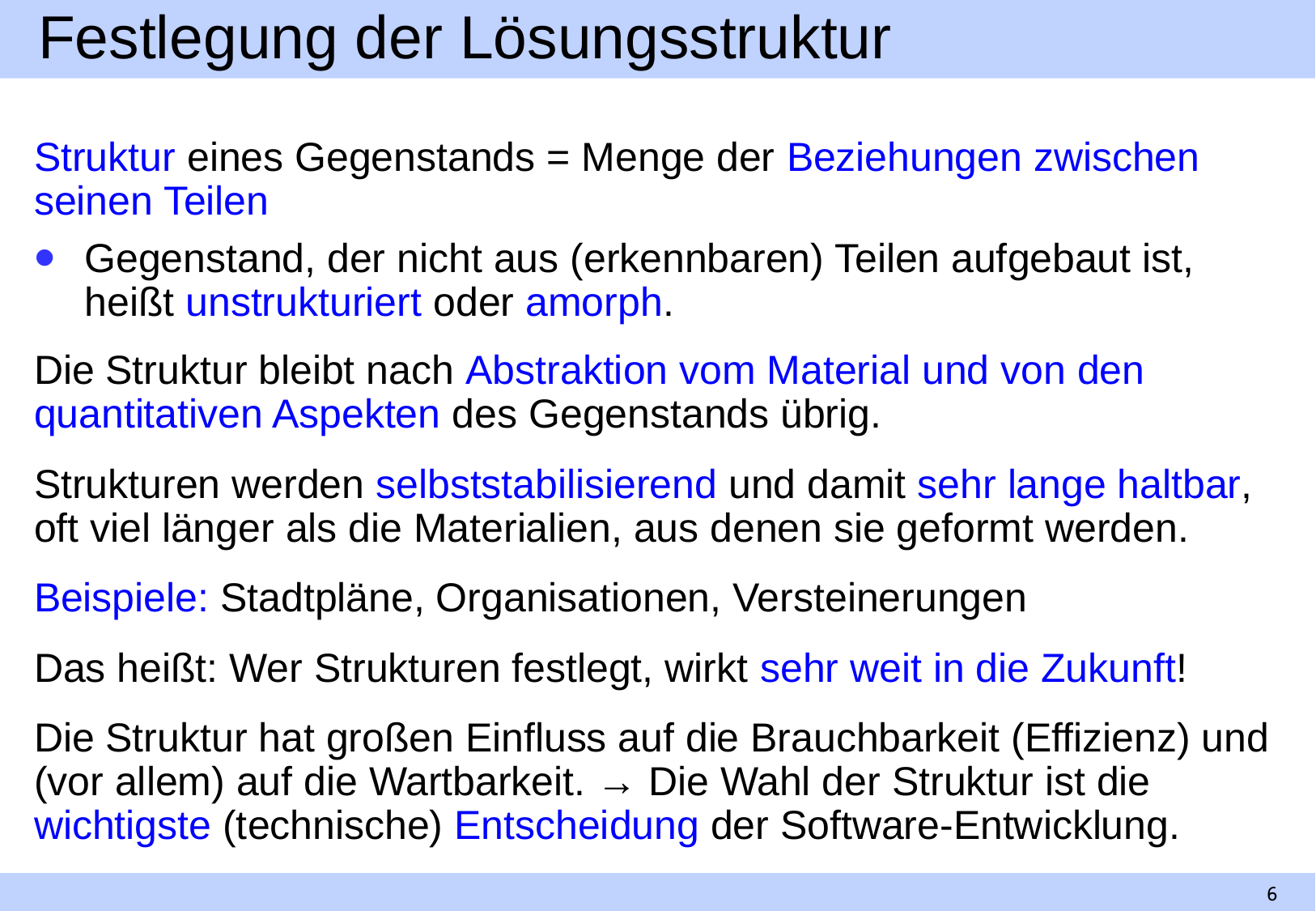

# Festlegung der Lösungsstruktur
Struktur eines Gegenstands = Menge der Beziehungen zwischen seinen Teilen
Gegenstand, der nicht aus (erkennbaren) Teilen aufgebaut ist, heißt unstrukturiert oder amorph.
Die Struktur bleibt nach Abstraktion vom Material und von den quantitativen Aspekten des Gegenstands übrig.
Strukturen werden selbststabilisierend und damit sehr lange haltbar,
oft viel länger als die Materialien, aus denen sie geformt werden.
Beispiele: Stadtpläne, Organisationen, Versteinerungen
Das heißt: Wer Strukturen festlegt, wirkt sehr weit in die Zukunft!
Die Struktur hat großen Einfluss auf die Brauchbarkeit (Effizienz) und (vor allem) auf die Wartbarkeit. → Die Wahl der Struktur ist die wichtigste (technische) Entscheidung der Software-Entwicklung.
6